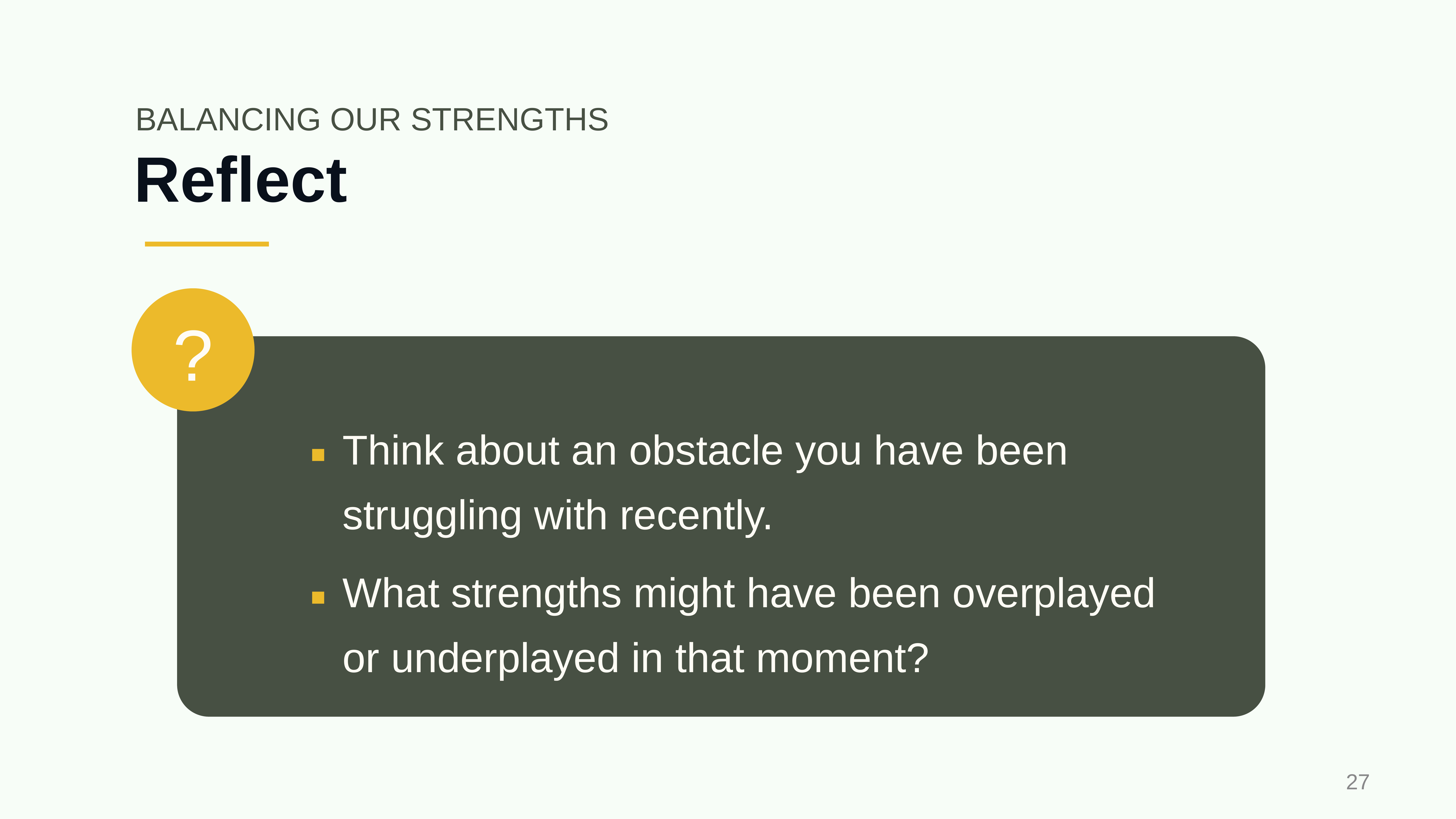

BALANCING OUR STRENGTHS
# Reflect

?

Think about an obstacle you have been struggling with recently.
What strengths might have been overplayed or underplayed in that moment?
27